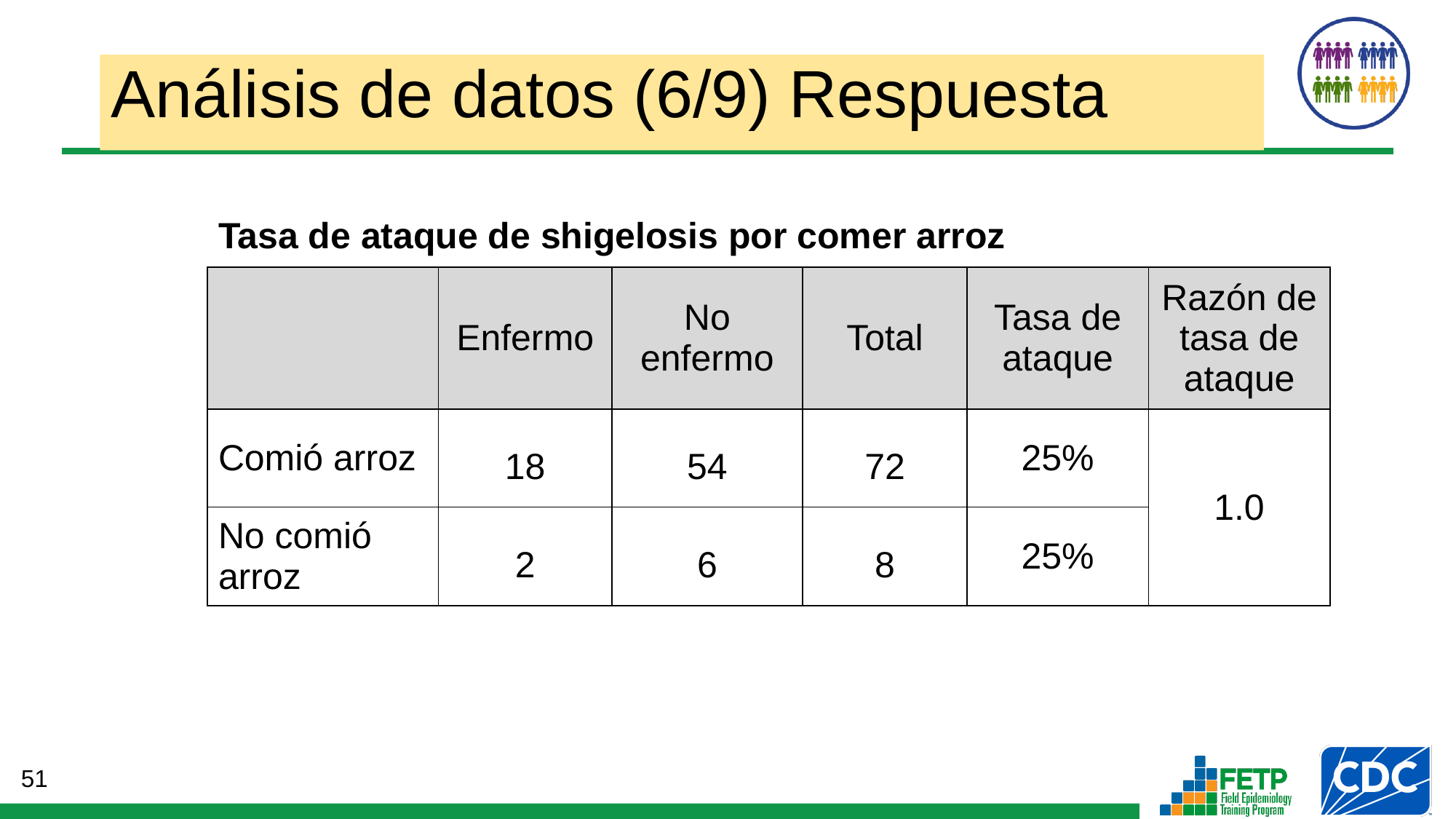

# Análisis de datos (6/9) Respuesta

Tasa de ataque de shigelosis por comer arroz

|  | Enfermo | No enfermo | Total | Tasa de ataque | Razón de tasa de ataque |
| --- | --- | --- | --- | --- | --- |
| Comió arroz | 18 | 54 | 72 | 25% | 1.0 |
| No comió arroz | 2 | 6 | 8 | 25% |  |